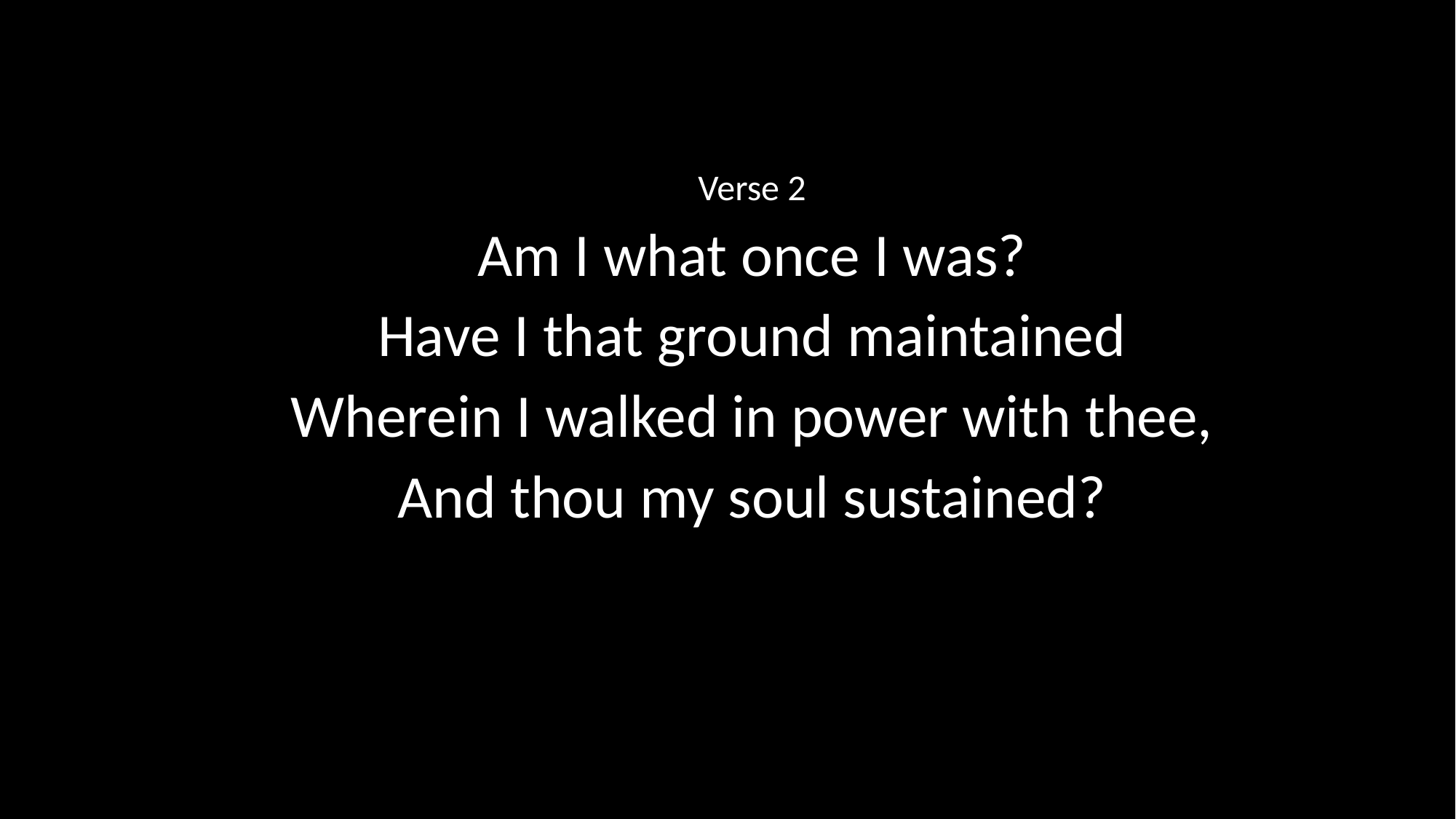

Verse 2
Am I what once I was?
Have I that ground maintained
Wherein I walked in power with thee,
And thou my soul sustained?